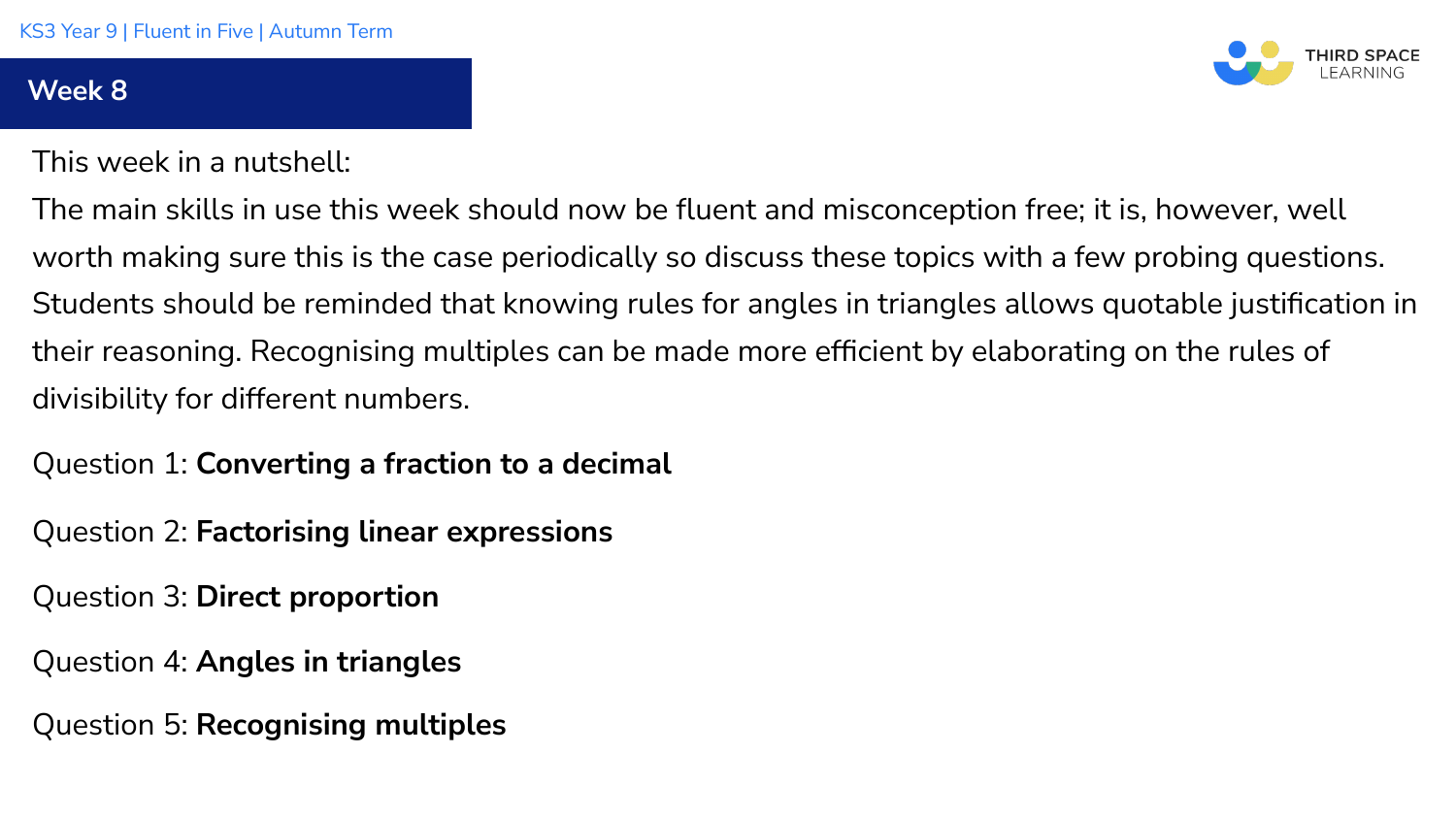

Week 8
| This week in a nutshell: The main skills in use this week should now be fluent and misconception free; it is, however, well worth making sure this is the case periodically so discuss these topics with a few probing questions. Students should be reminded that knowing rules for angles in triangles allows quotable justification in their reasoning. Recognising multiples can be made more efficient by elaborating on the rules of divisibility for different numbers. |
| --- |
| Question 1: Converting a fraction to a decimal |
| Question 2: Factorising linear expressions |
| Question 3: Direct proportion |
| Question 4: Angles in triangles |
| Question 5: Recognising multiples |